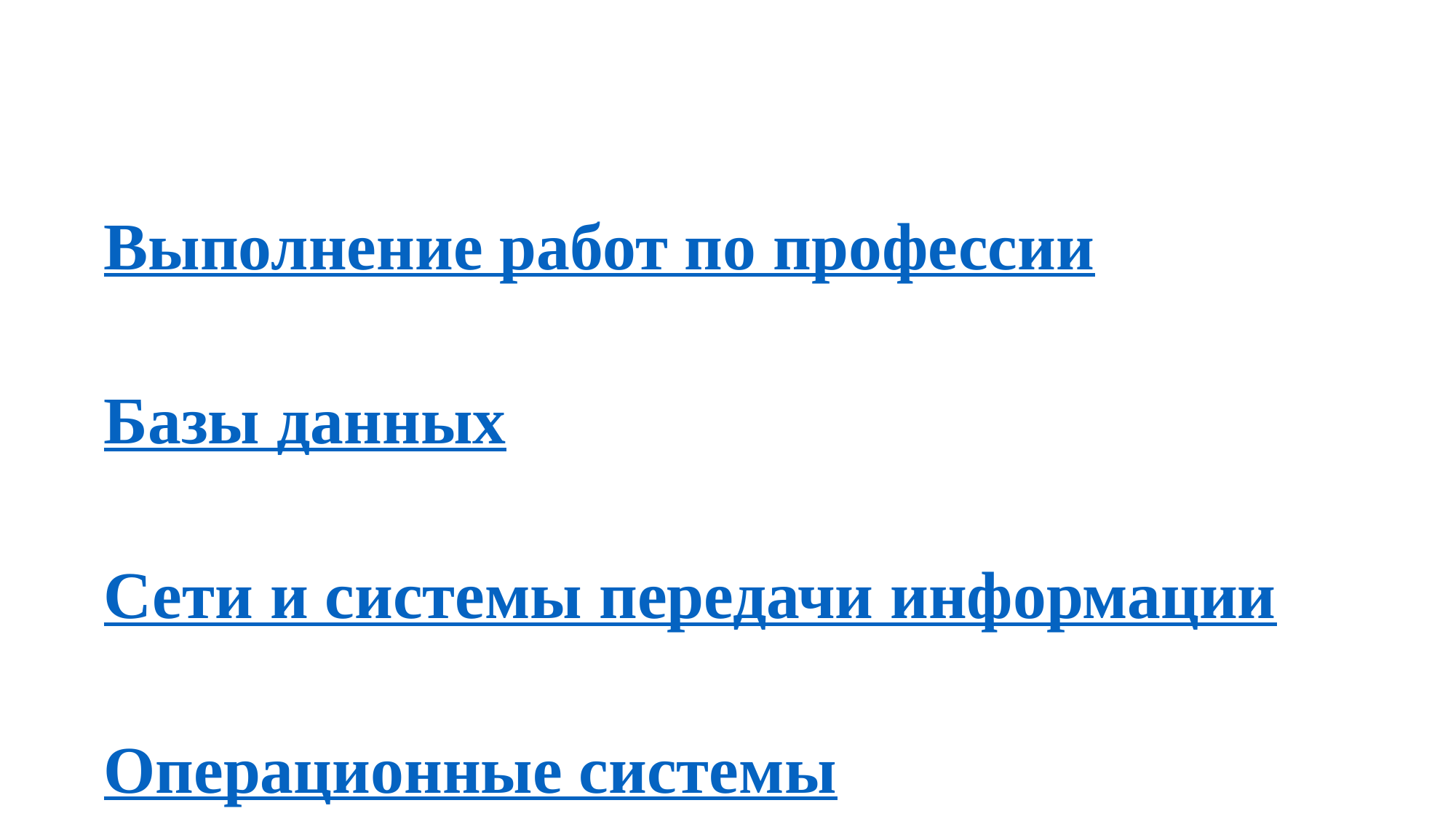

Выполнение работ по профессии

Базы данных

Сети и системы передачи информации

Операционные системы